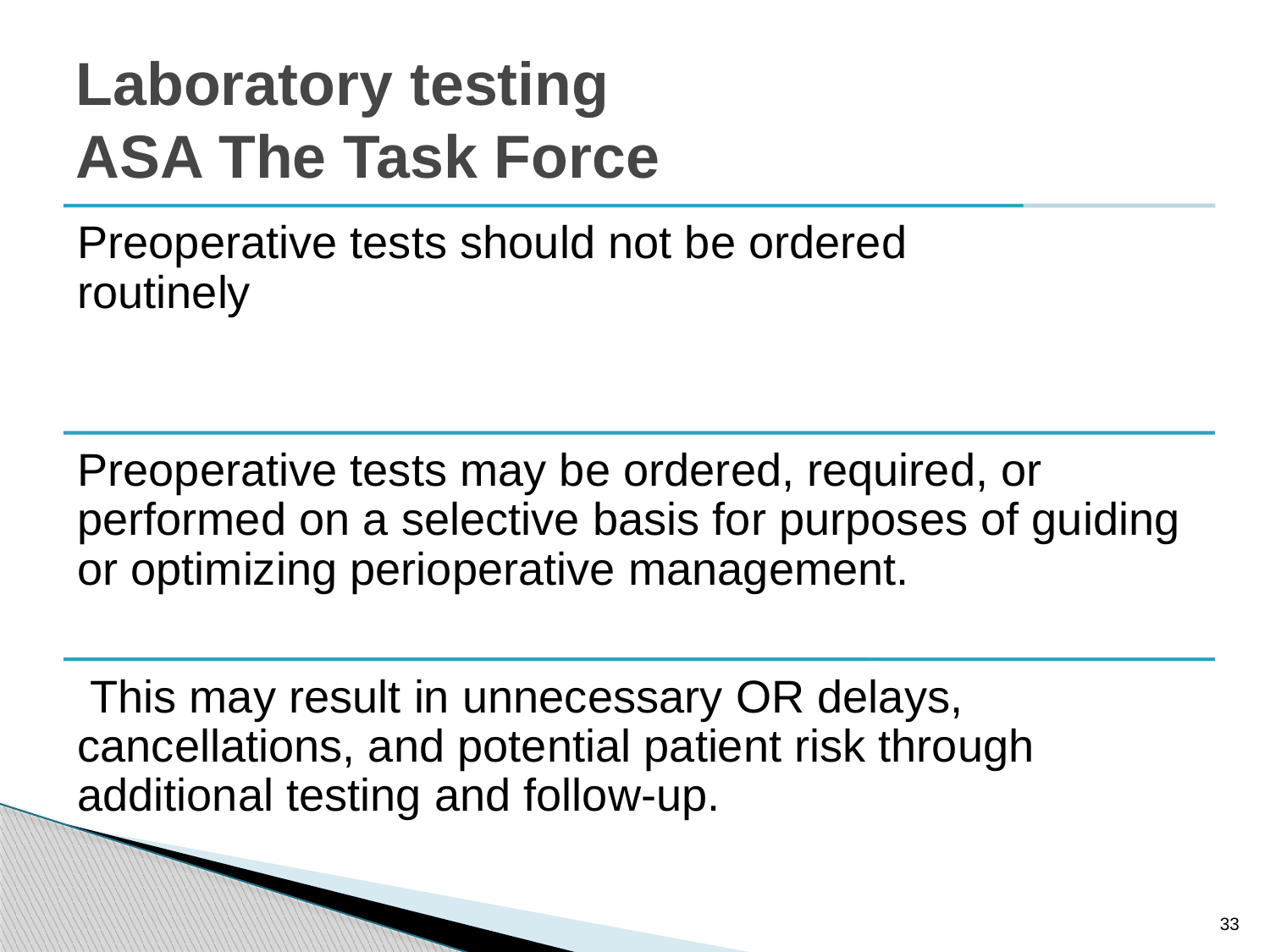

# Laboratory testing ASA The Task Force
Preoperative tests should not be ordered routinely

Preoperative tests may be ordered, required, or performed on a selective basis for purposes of guiding or optimizing perioperative management.
 This may result in unnecessary OR delays, cancellations, and potential patient risk through additional testing and follow-up.
33